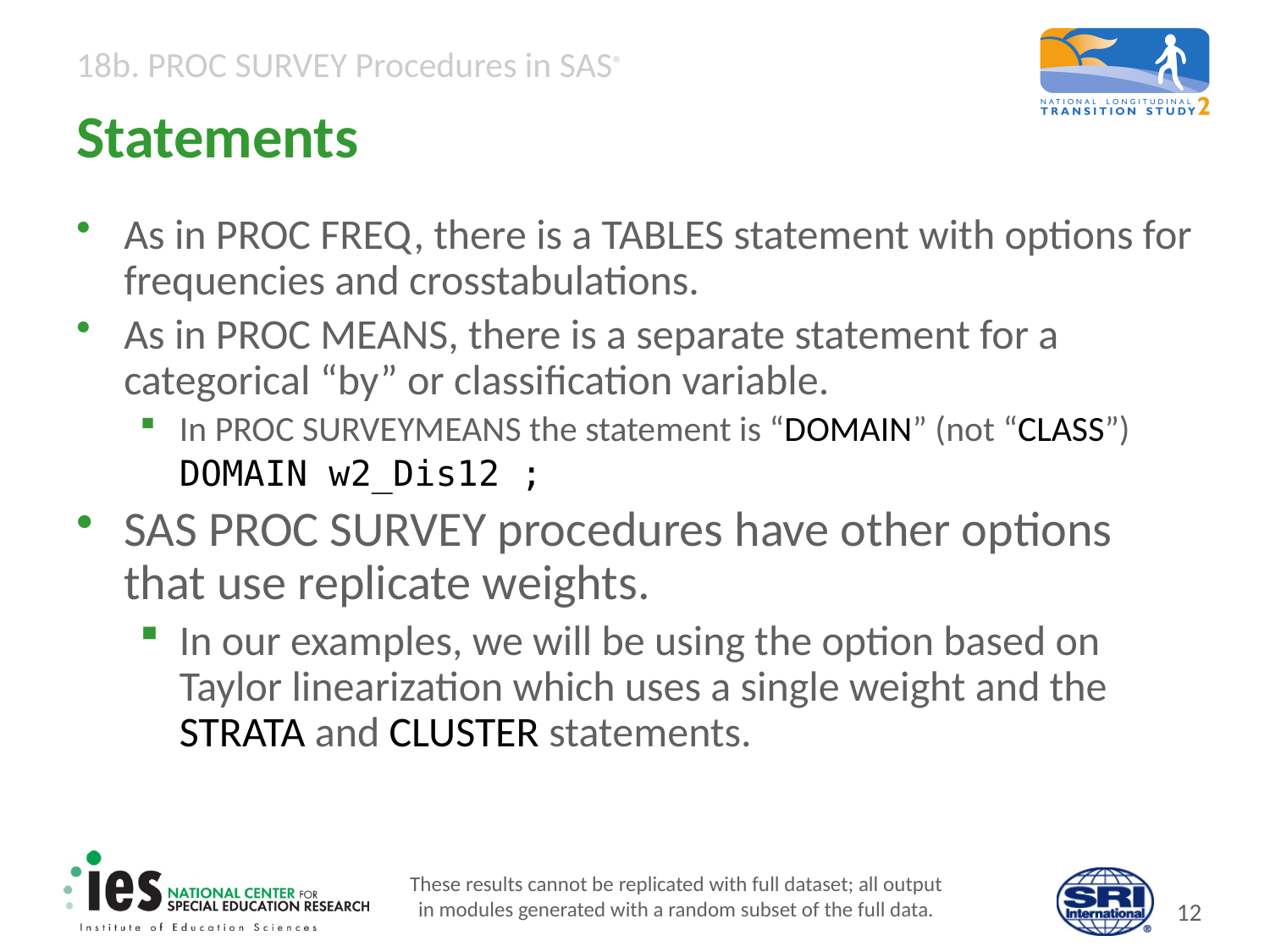

# Statements
As in PROC FREQ, there is a TABLES statement with options for frequencies and crosstabulations.
As in PROC MEANS, there is a separate statement for a categorical “by” or classification variable.
In PROC SURVEYMEANS the statement is “DOMAIN” (not “CLASS”)
	DOMAIN w2_Dis12 ;
SAS PROC SURVEY procedures have other options that use replicate weights.
In our examples, we will be using the option based on Taylor linearization which uses a single weight and the STRATA and CLUSTER statements.

These results cannot be replicated with full dataset; all output
in modules generated with a random subset of the full data.
12